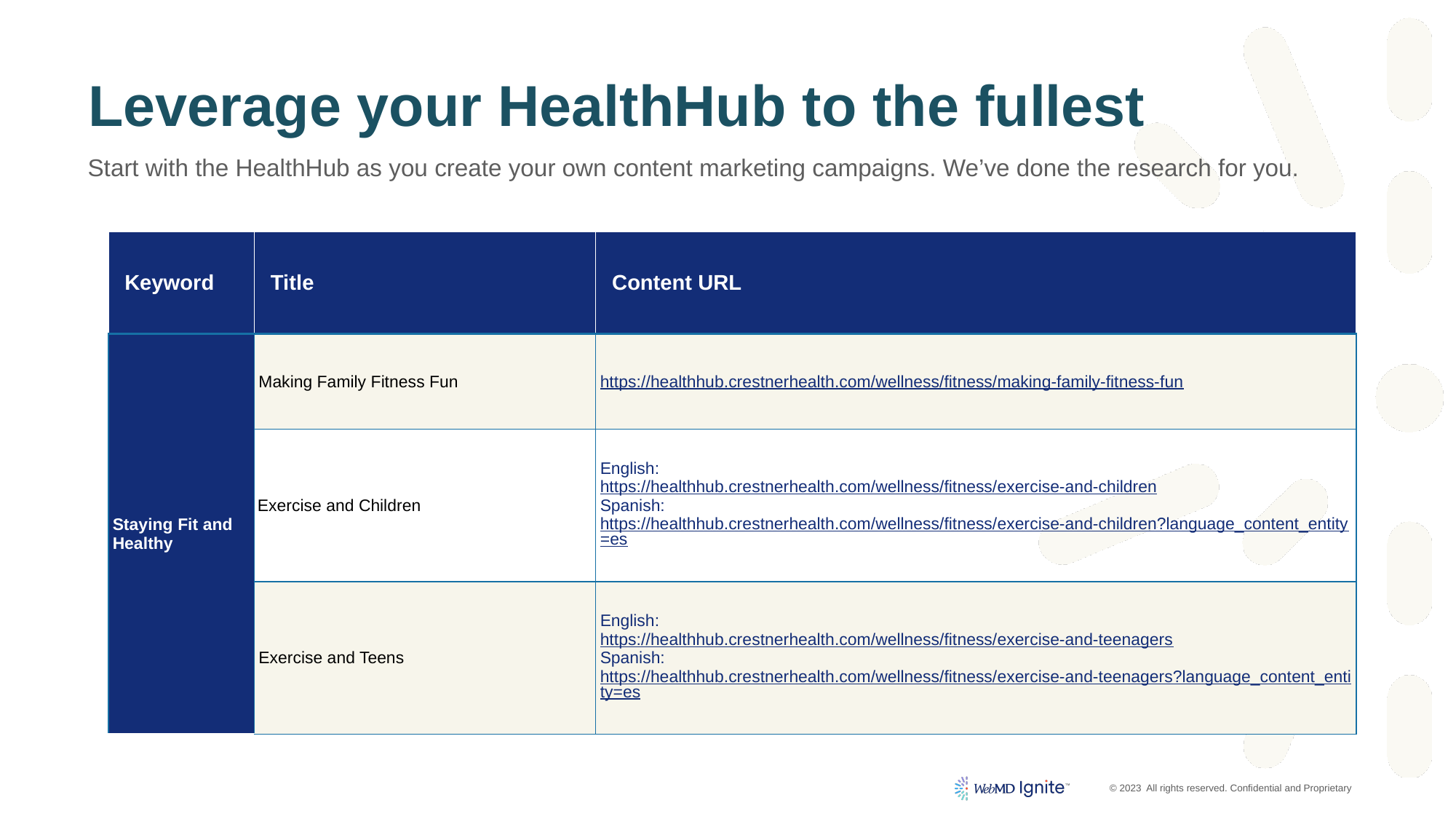

# Leverage your HealthHub to the fullest
Start with the HealthHub as you create your own content marketing campaigns. We’ve done the research for you.
| Keyword | Title | Content URL |
| --- | --- | --- |
| Staying Fit and Healthy | Making Family Fitness Fun | https://healthhub.crestnerhealth.com/wellness/fitness/making-family-fitness-fun |
|  | Exercise and Children | English: https://healthhub.crestnerhealth.com/wellness/fitness/exercise-and-children Spanish: https://healthhub.crestnerhealth.com/wellness/fitness/exercise-and-children?language\_content\_entity=es |
|  | Exercise and Teens | English: https://healthhub.crestnerhealth.com/wellness/fitness/exercise-and-teenagers Spanish: https://healthhub.crestnerhealth.com/wellness/fitness/exercise-and-teenagers?language\_content\_entity=es |